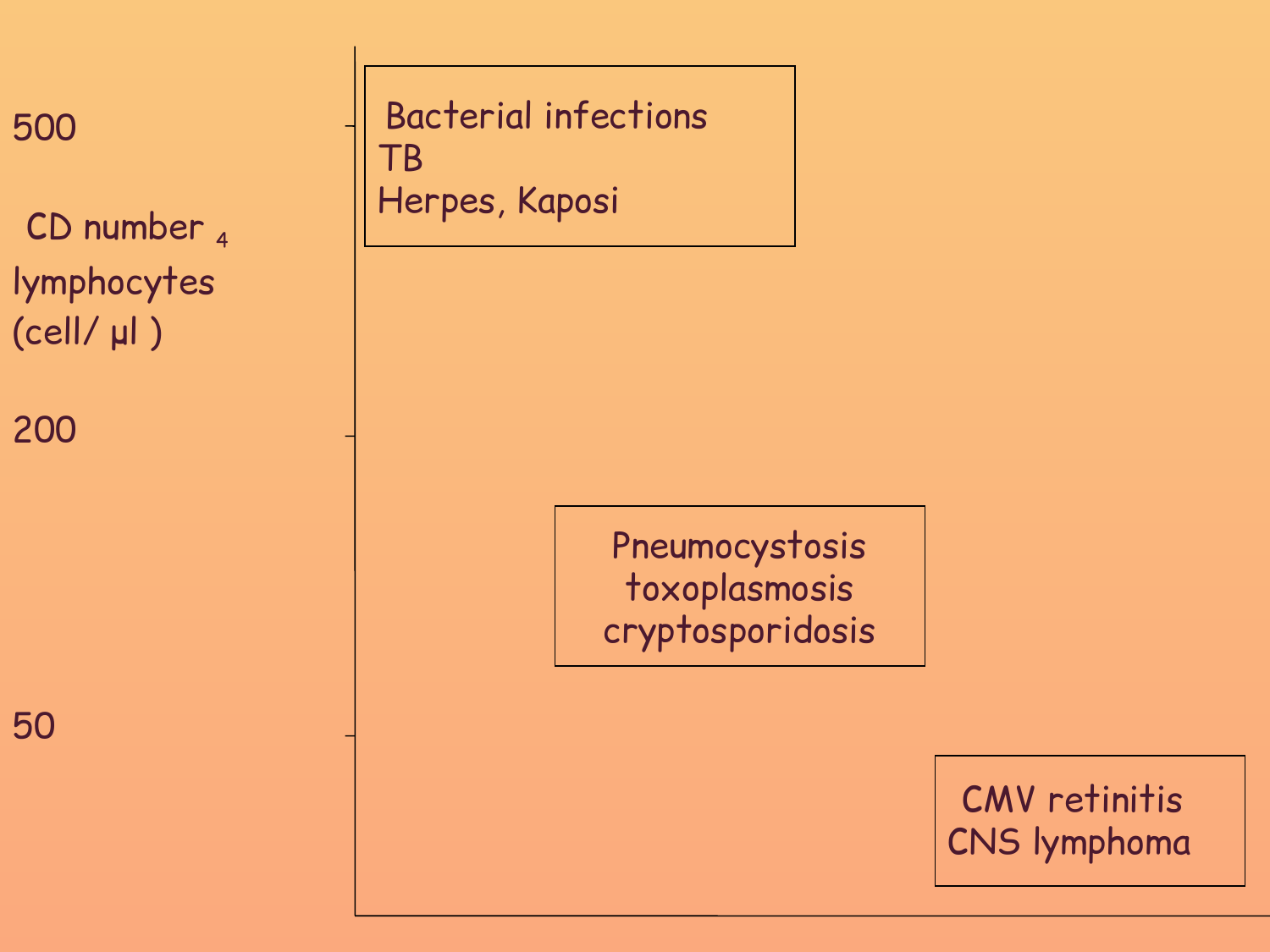

500

 CD number 4
lymphocytes
(cell/ μl )

200

50
#

 Bacterial infections
TB
Herpes, Kaposi

Pneumocystosis
toxoplasmosis
cryptosporidosis

  CMV retinitis
CNS lymphoma